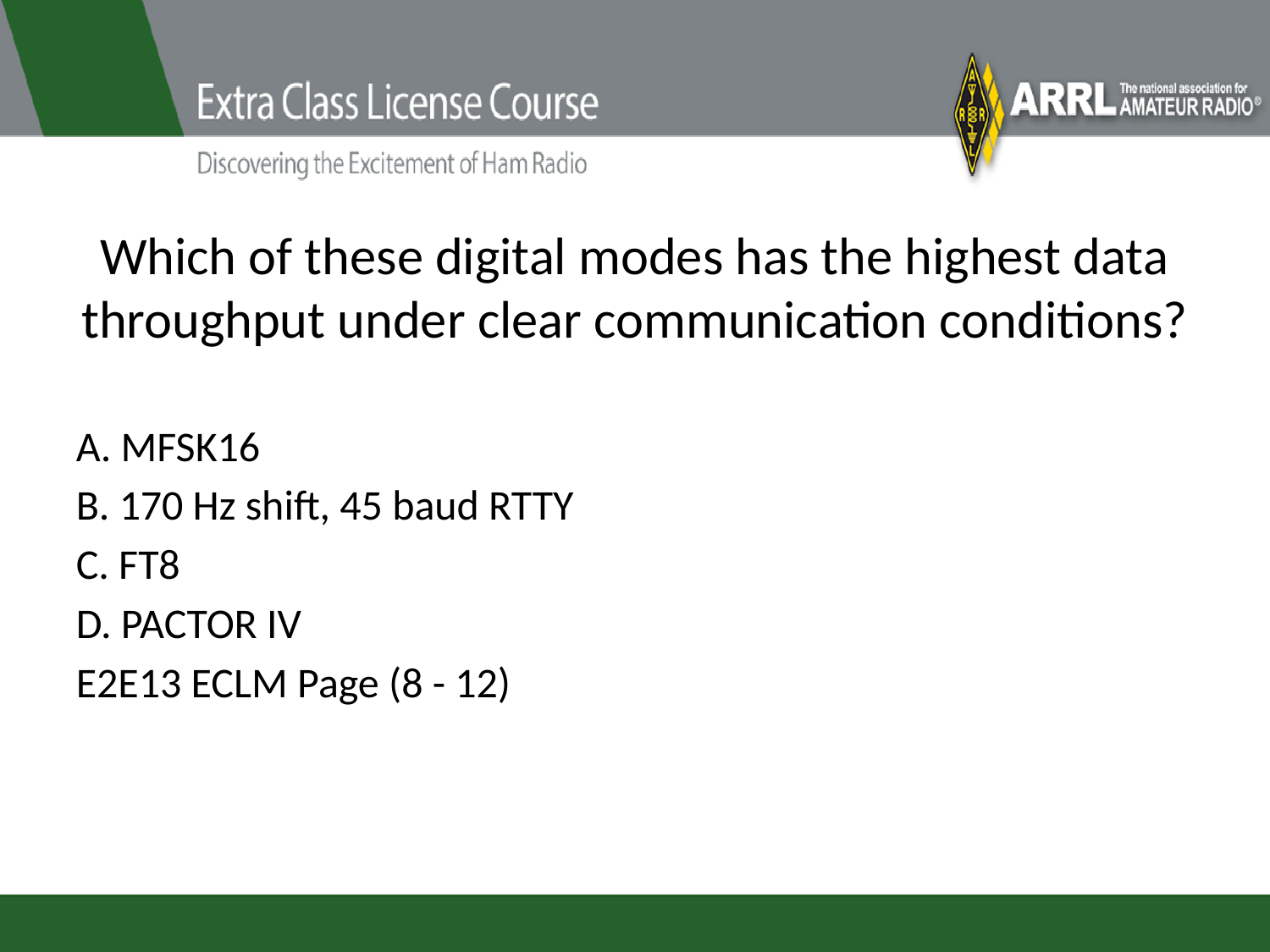

# Which of these digital modes has the highest data throughput under clear communication conditions?
A. MFSK16
B. 170 Hz shift, 45 baud RTTY
C. FT8
D. PACTOR IV
E2E13 ECLM Page (8 - 12)